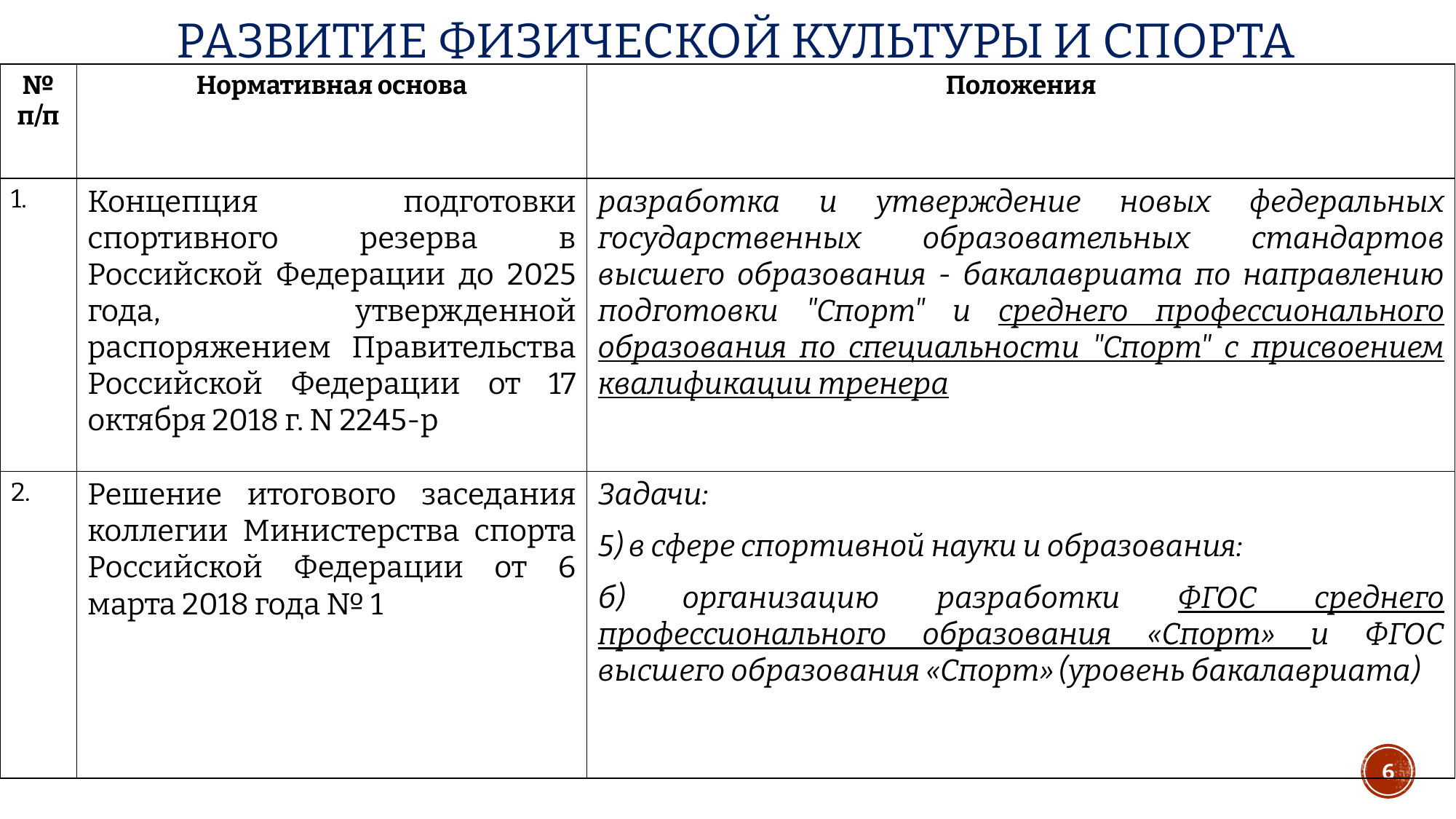

# Развитие Физической культуры и спорта
| № п/п | Нормативная основа | Положения |
| --- | --- | --- |
| 1. | Концепция подготовки спортивного резерва в Российской Федерации до 2025 года, утвержденной распоряжением Правительства Российской Федерации от 17 октября 2018 г. N 2245-р | разработка и утверждение новых федеральных государственных образовательных стандартов высшего образования - бакалавриата по направлению подготовки "Спорт" и среднего профессионального образования по специальности "Спорт" с присвоением квалификации тренера |
| 2. | Решение итогового заседания коллегии Министерства спорта Российской Федерации от 6 марта 2018 года № 1 | Задачи: 5) в сфере спортивной науки и образования: б) организацию разработки ФГОС среднего профессионального образования «Спорт» и ФГОС высшего образования «Спорт» (уровень бакалавриата) |
6